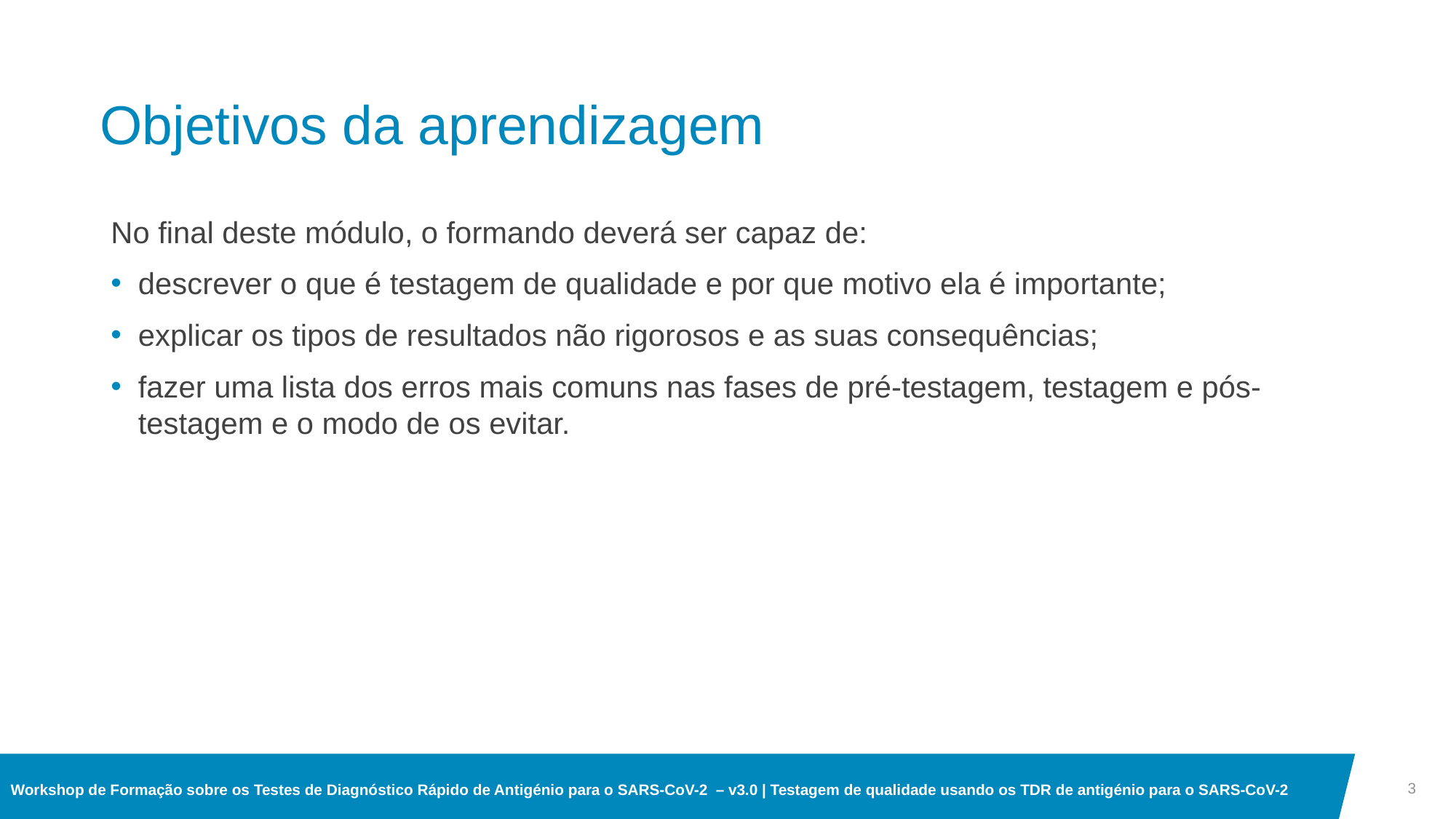

# Objetivos da aprendizagem
No final deste módulo, o formando deverá ser capaz de:
descrever o que é testagem de qualidade e por que motivo ela é importante;
explicar os tipos de resultados não rigorosos e as suas consequências;
fazer uma lista dos erros mais comuns nas fases de pré-testagem, testagem e pós-testagem e o modo de os evitar.

3
Workshop de Formação sobre os Testes de Diagnóstico Rápido de Antigénio para o SARS-CoV-2  – v3.0 | Testagem de qualidade usando os TDR de antigénio para o SARS-CoV-2